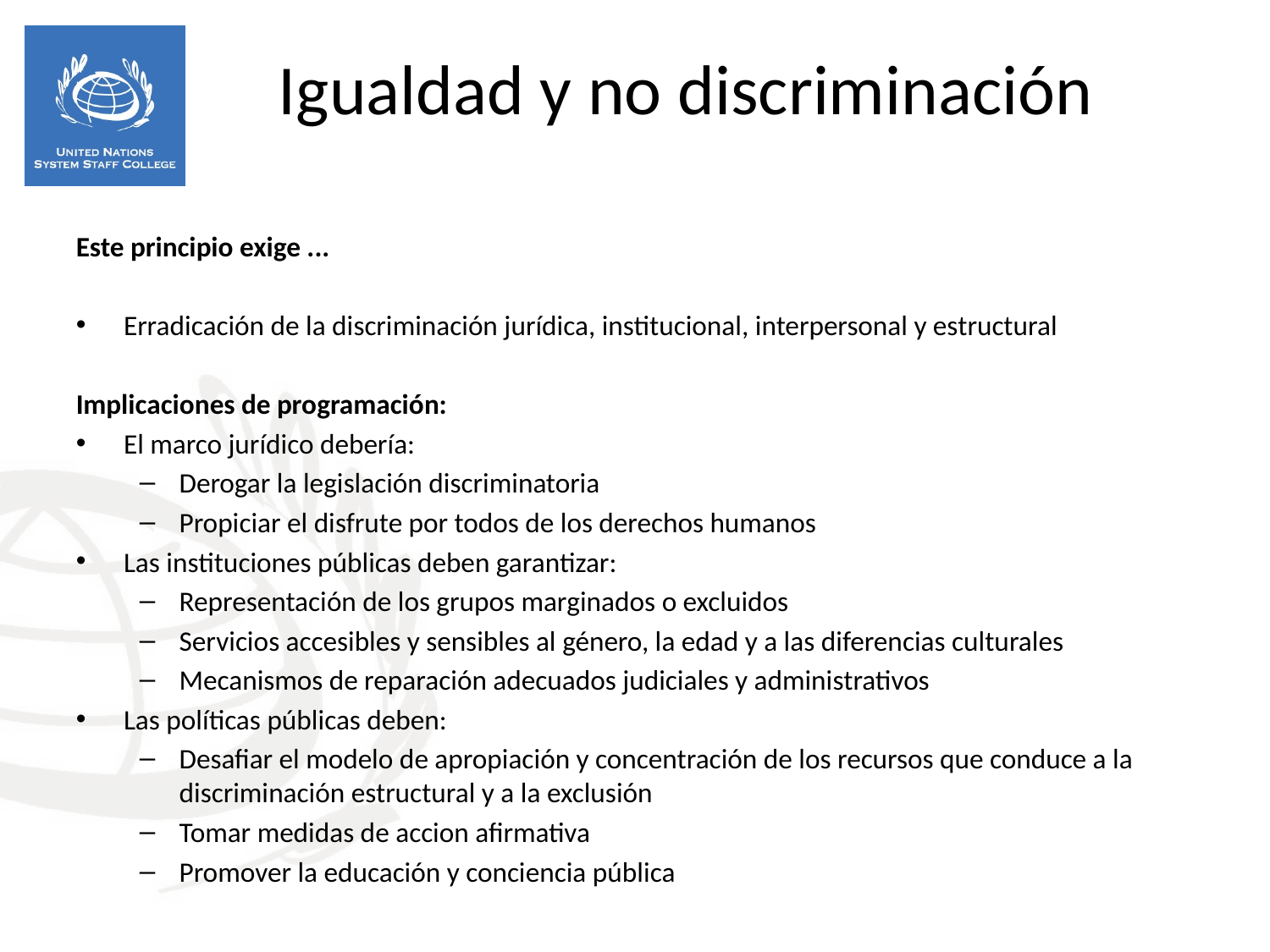

Igualdad y no discriminación
Este principio exige ...

Erradicación de la discriminación jurídica, institucional, interpersonal y estructural

Implicaciones de programación:
El marco jurídico debería:
Derogar la legislación discriminatoria
Propiciar el disfrute por todos de los derechos humanos
Las instituciones públicas deben garantizar:
Representación de los grupos marginados o excluidos
Servicios accesibles y sensibles al género, la edad y a las diferencias culturales
Mecanismos de reparación adecuados judiciales y administrativos
Las políticas públicas deben:
Desafiar el modelo de apropiación y concentración de los recursos que conduce a la discriminación estructural y a la exclusión
Tomar medidas de accion afirmativa
Promover la educación y conciencia pública